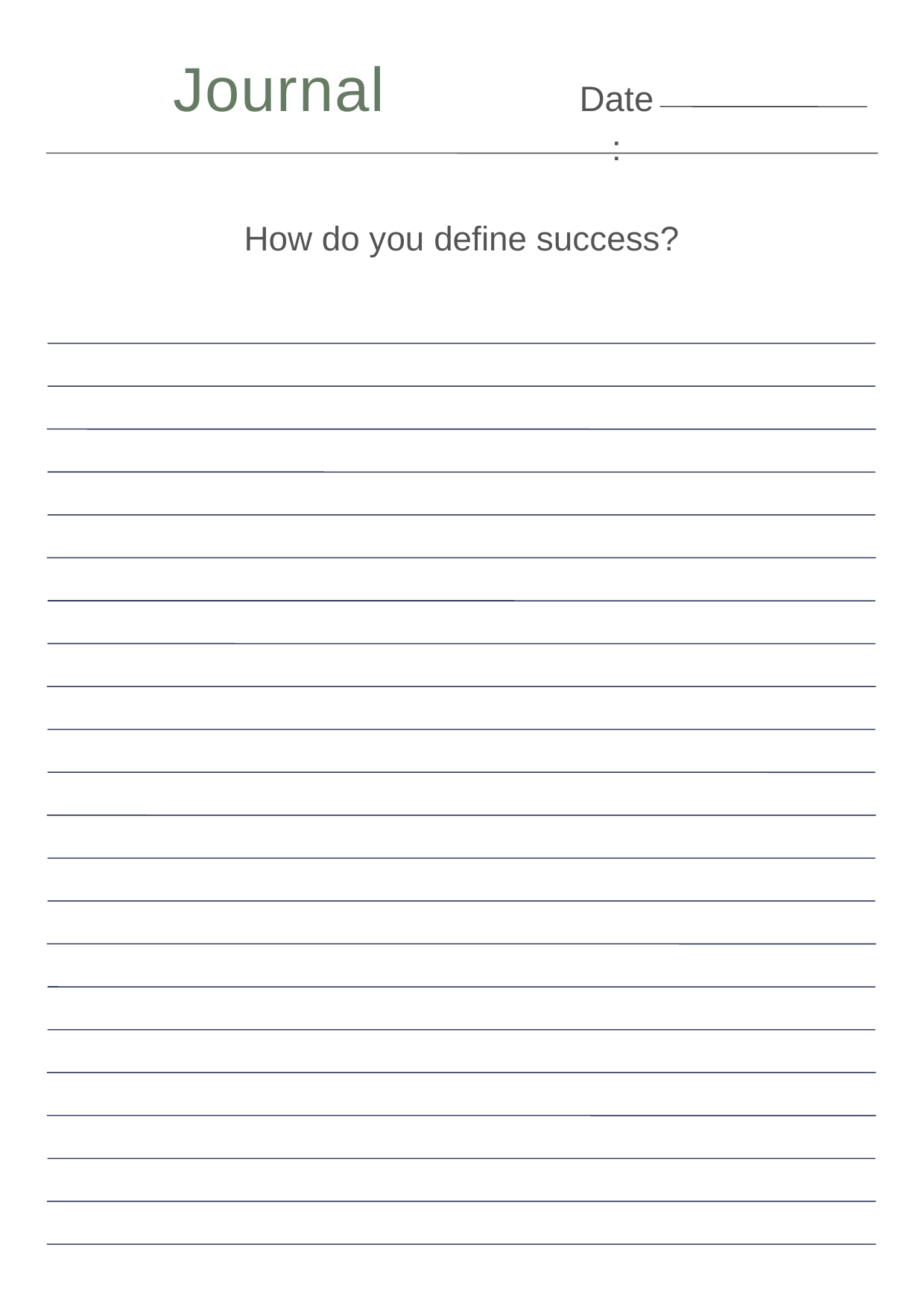

Journal
Date:

How do you define success?